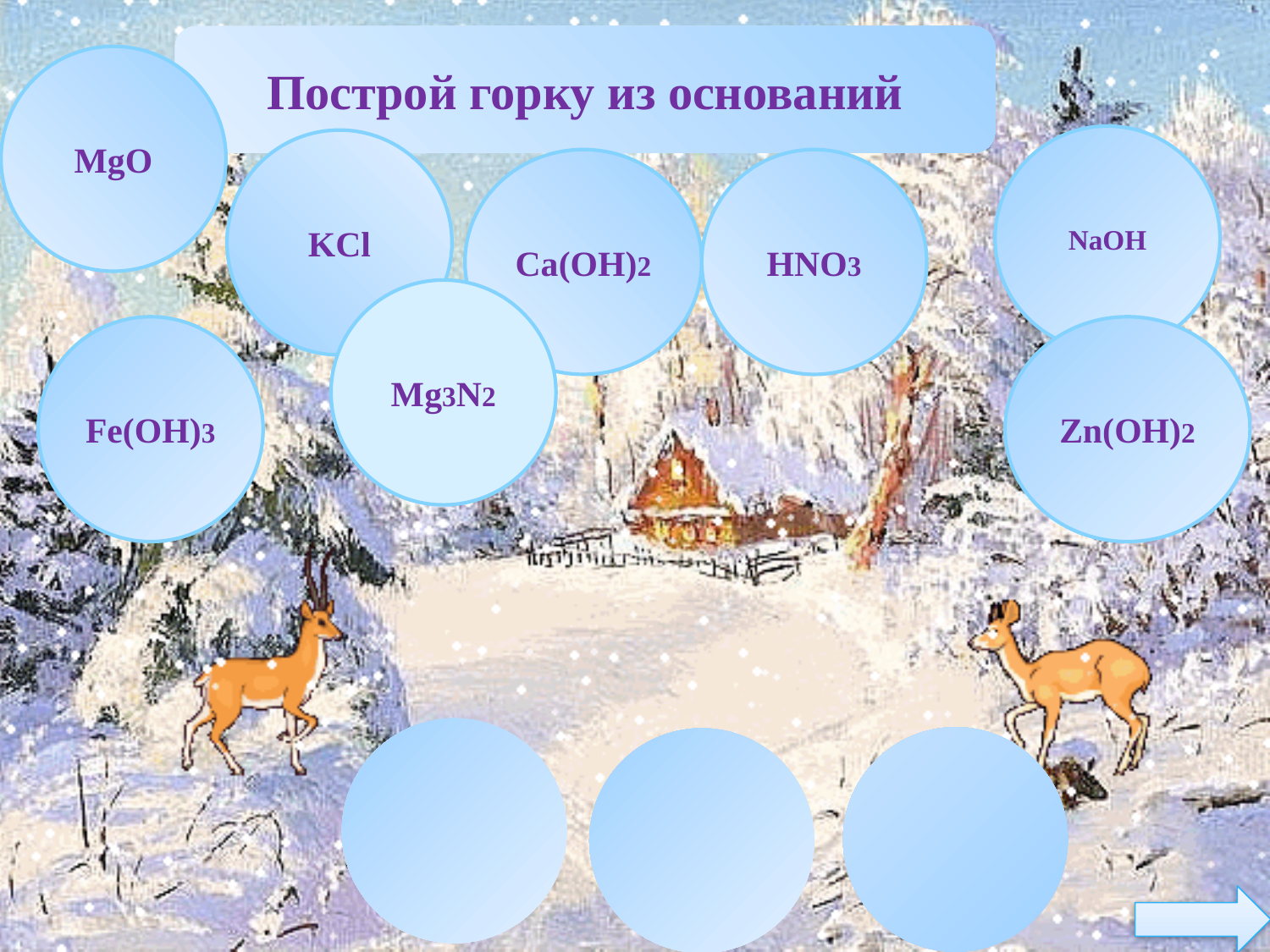

Построй горку из оснований
MgO
NaOH
KCl
Ca(OH)2
HNO3
Mg3N2
Fe(OH)3
Zn(OH)2